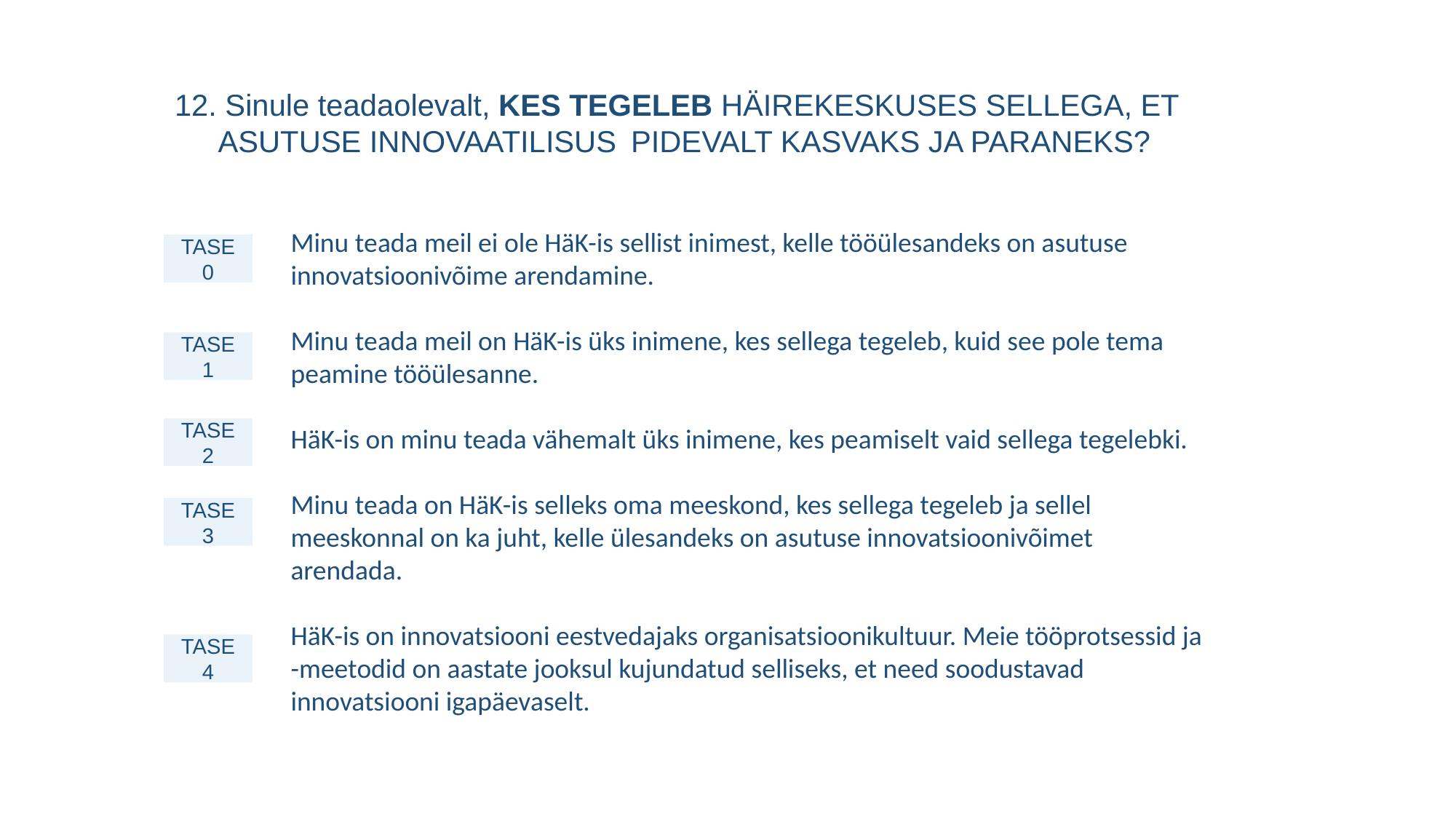

12. Sinule teadaolevalt, KES TEGELEB HÄIREKESKUSES SELLEGA, ET ASUTUSE INNOVAATILISUS .PIDEVALT KASVAKS JA PARANEKS?

Minu teada meil ei ole HäK-is sellist inimest, kelle tööülesandeks on asutuse innovatsioonivõime arendamine.

Minu teada meil on HäK-is üks inimene, kes sellega tegeleb, kuid see pole tema peamine tööülesanne.

HäK-is on minu teada vähemalt üks inimene, kes peamiselt vaid sellega tegelebki.

Minu teada on HäK-is selleks oma meeskond, kes sellega tegeleb ja sellel meeskonnal on ka juht, kelle ülesandeks on asutuse innovatsioonivõimet arendada.

HäK-is on innovatsiooni eestvedajaks organisatsioonikultuur. Meie tööprotsessid ja -meetodid on aastate jooksul kujundatud selliseks, et need soodustavad innovatsiooni igapäevaselt.
TASE 0
TASE 1
TASE 2
TASE 3
TASE 4